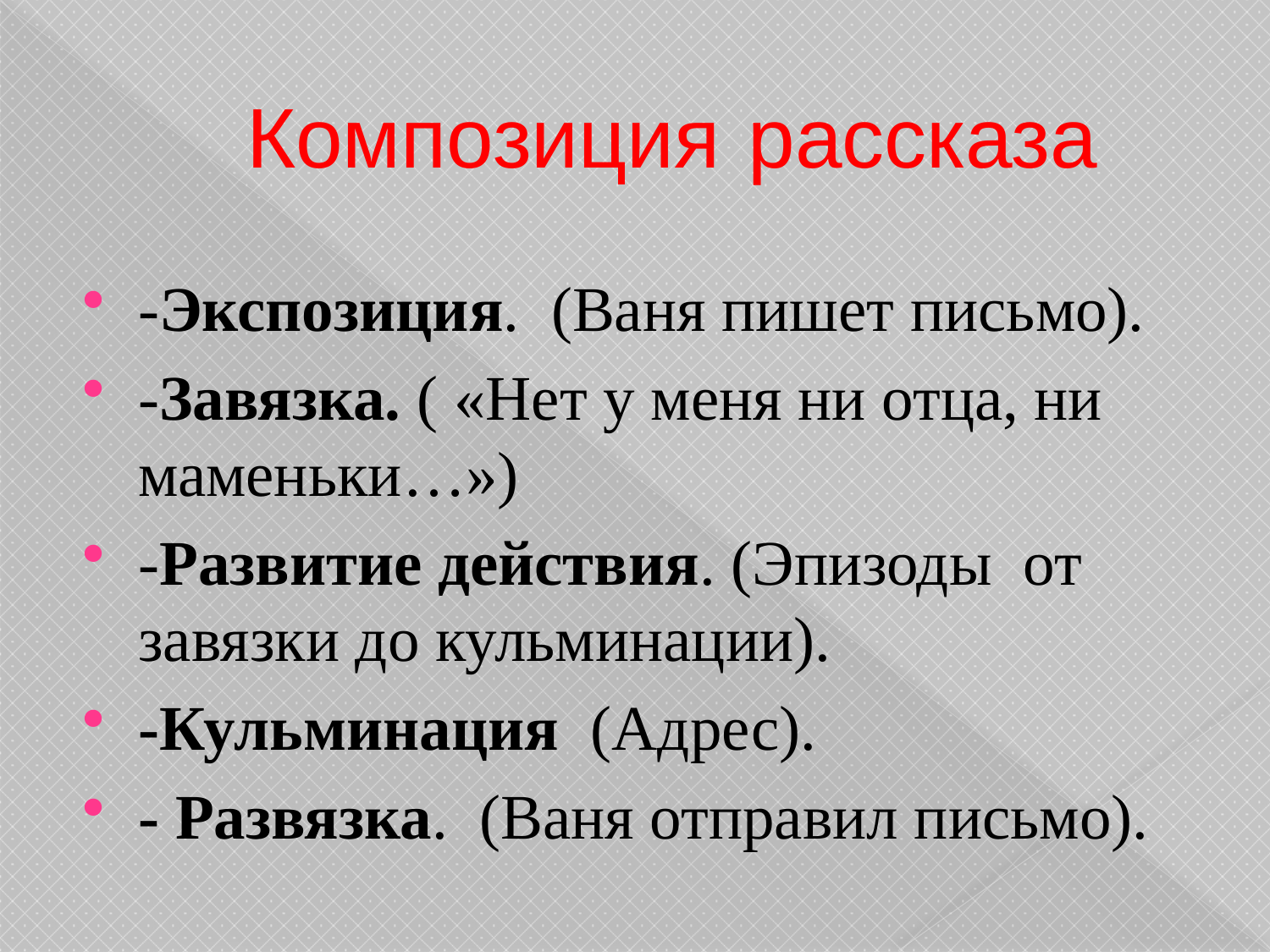

# Композиция рассказа
-Экспозиция.  (Ваня пишет письмо).
-Завязка. ( «Нет у меня ни отца, ни маменьки…»)
-Развитие действия. (Эпизоды  от завязки до кульминации).
-Кульминация  (Адрес).
- Развязка.  (Ваня отправил письмо).